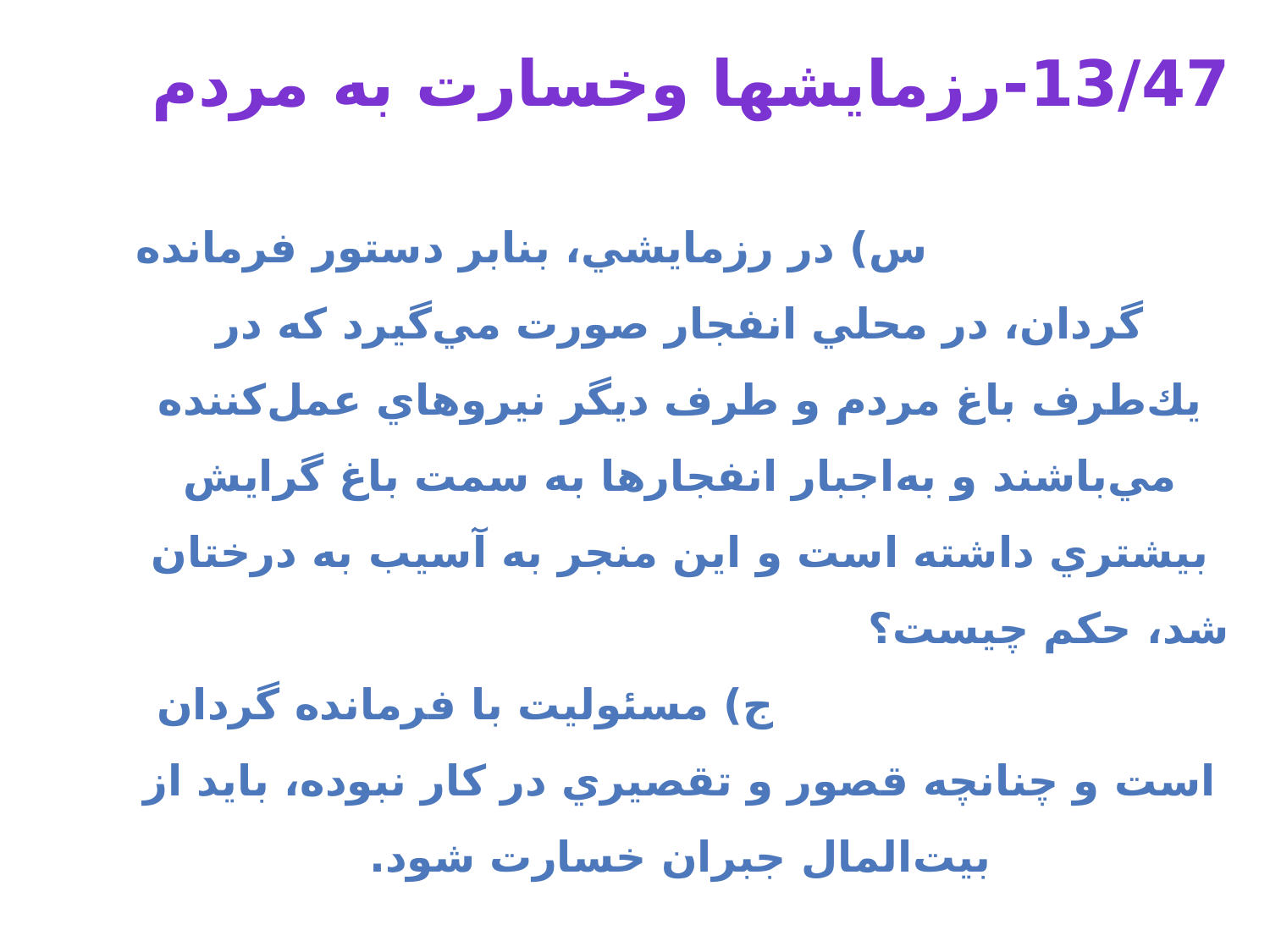

13/47-رزمایشها وخسارت به مردم                                                                                                 س) در رزمايشي، بنابر ‌دستور فرمانده گردان، در محلي انفجار صورت مي‌گيرد كه در يك‌طرف باغ مردم و طرف ديگر نيروهاي عمل‌كننده مي‌باشند و به‌اجبار انفجارها به سمت باغ گرايش بيشتري داشته است و اين منجر به آسيب به درختان شد، حكم چيست؟                                                                                ج) مسئوليت با فرمانده گردان است و چنانچه قصور و تقصيري در كار نبوده، بايد از بيت‌المال جبران خسارت شود.